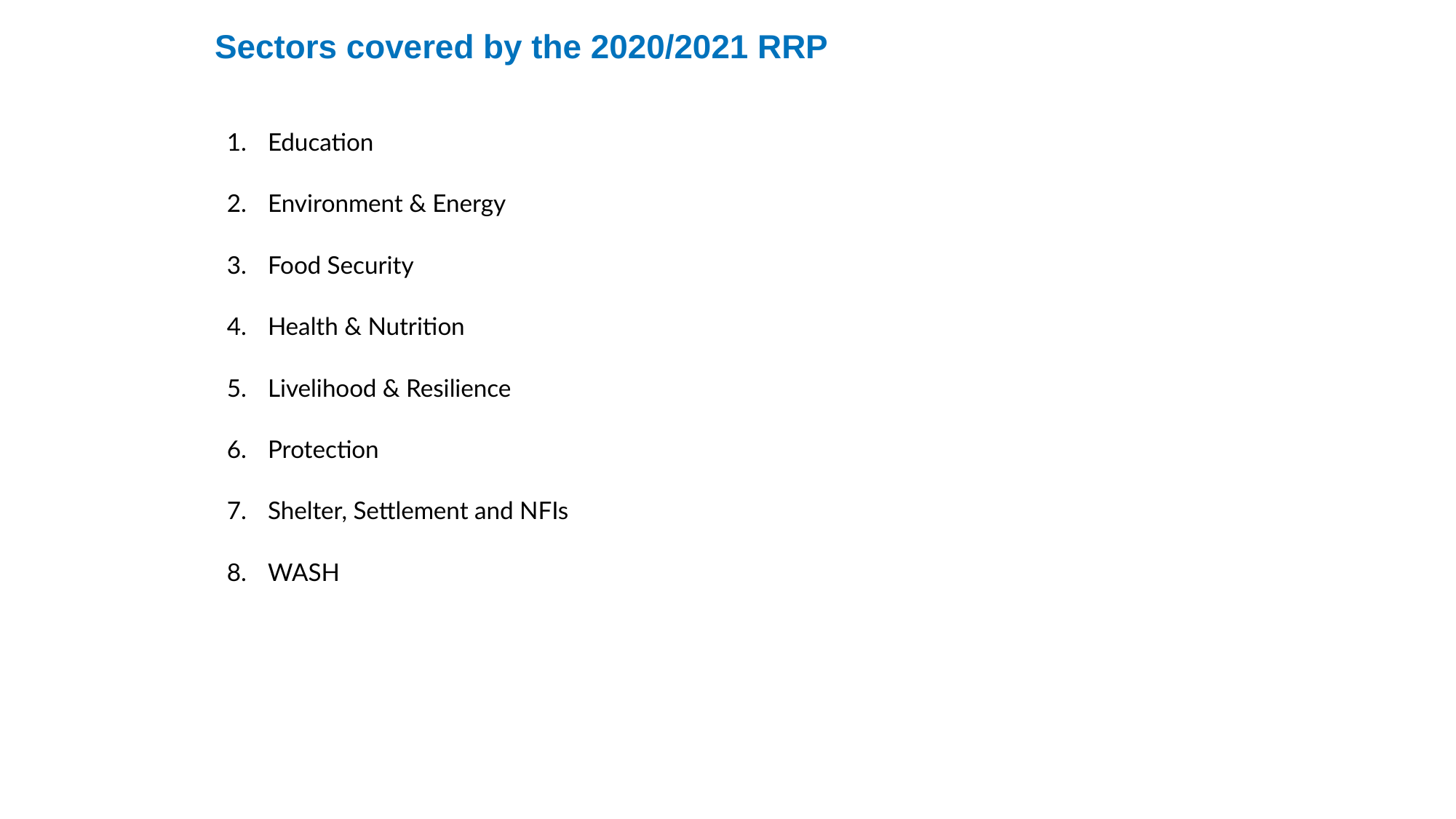

# Sectors covered by the 2020/2021 RRP
Education
Environment & Energy
Food Security
Health & Nutrition
Livelihood & Resilience
Protection
Shelter, Settlement and NFIs
WASH